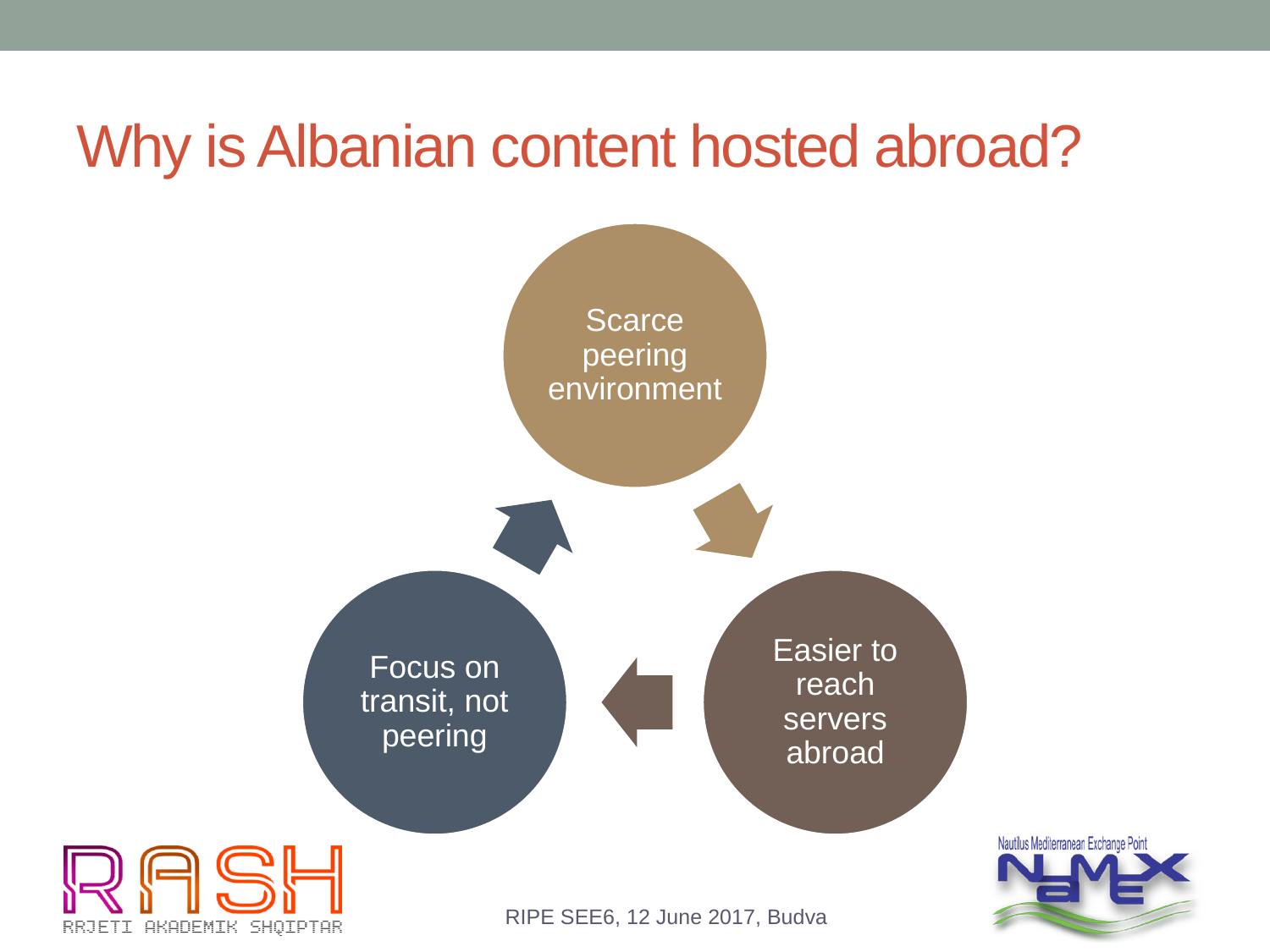

# Why is Albanian content hosted abroad?
Scarce peering environment

Easier to reach servers abroad

Focus on transit, not peering

RIPE SEE6, 12 June 2017, Budva